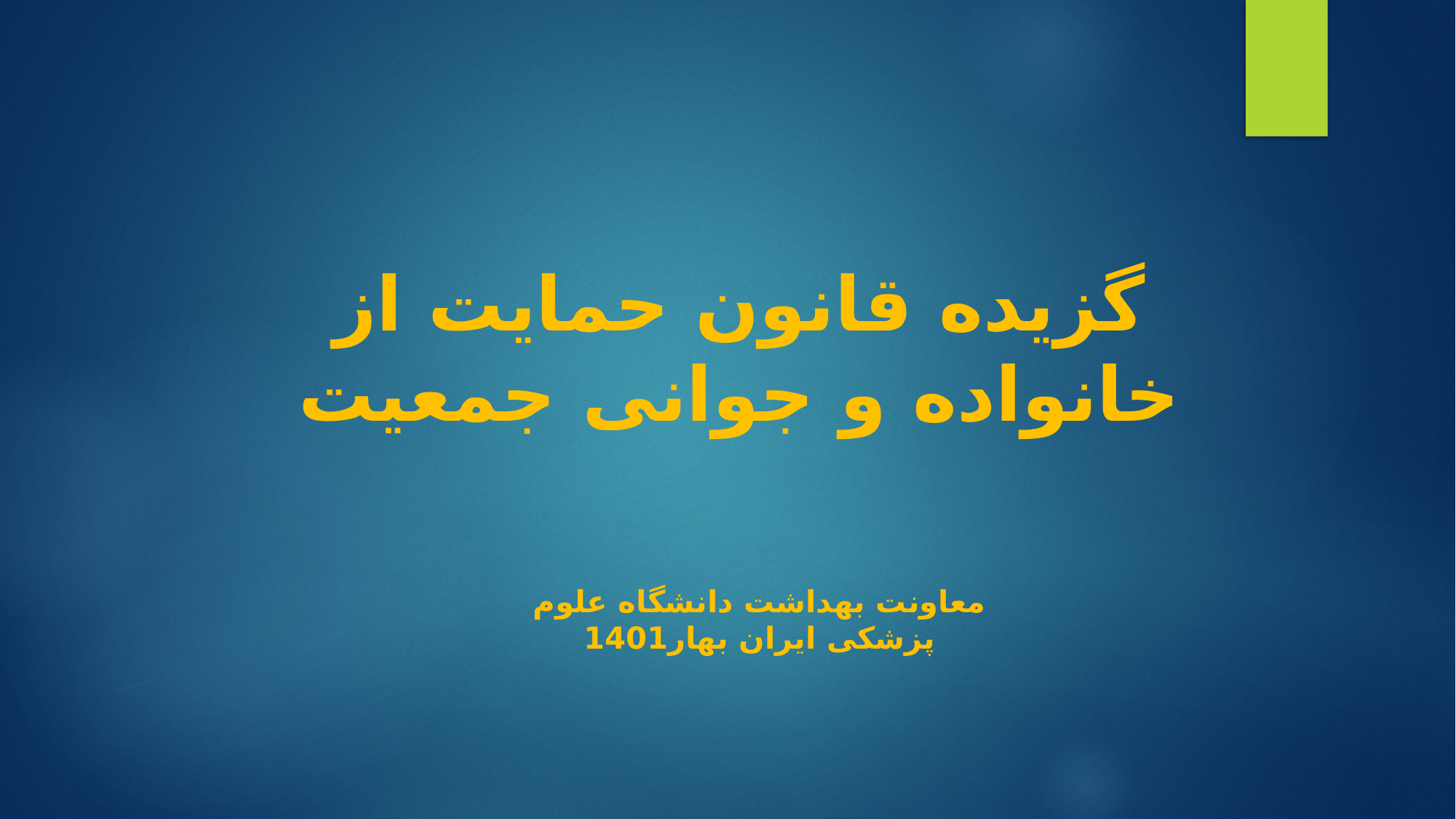

# گزیده قانون حمایت از خانواده و جوانی جمعیت
معاونت بهداشت دانشگاه علوم پزشکی ایران بهار1401